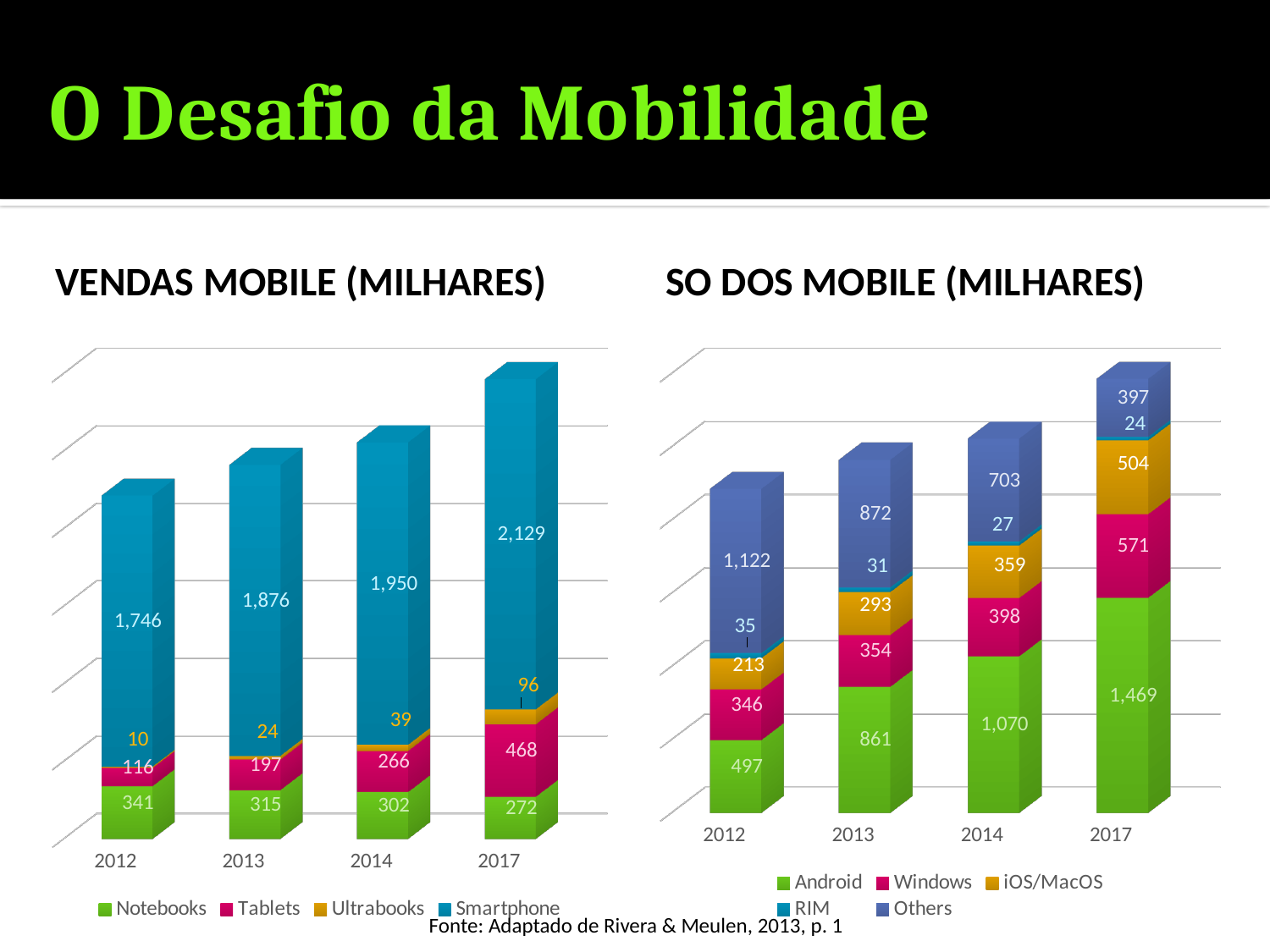

# O Desafio da Mobilidade
Vendas mobile (milhares)
So dos mobile (milhares)

[unsupported chart]

[unsupported chart]

Fonte: Adaptado de Rivera & Meulen, 2013, p. 1